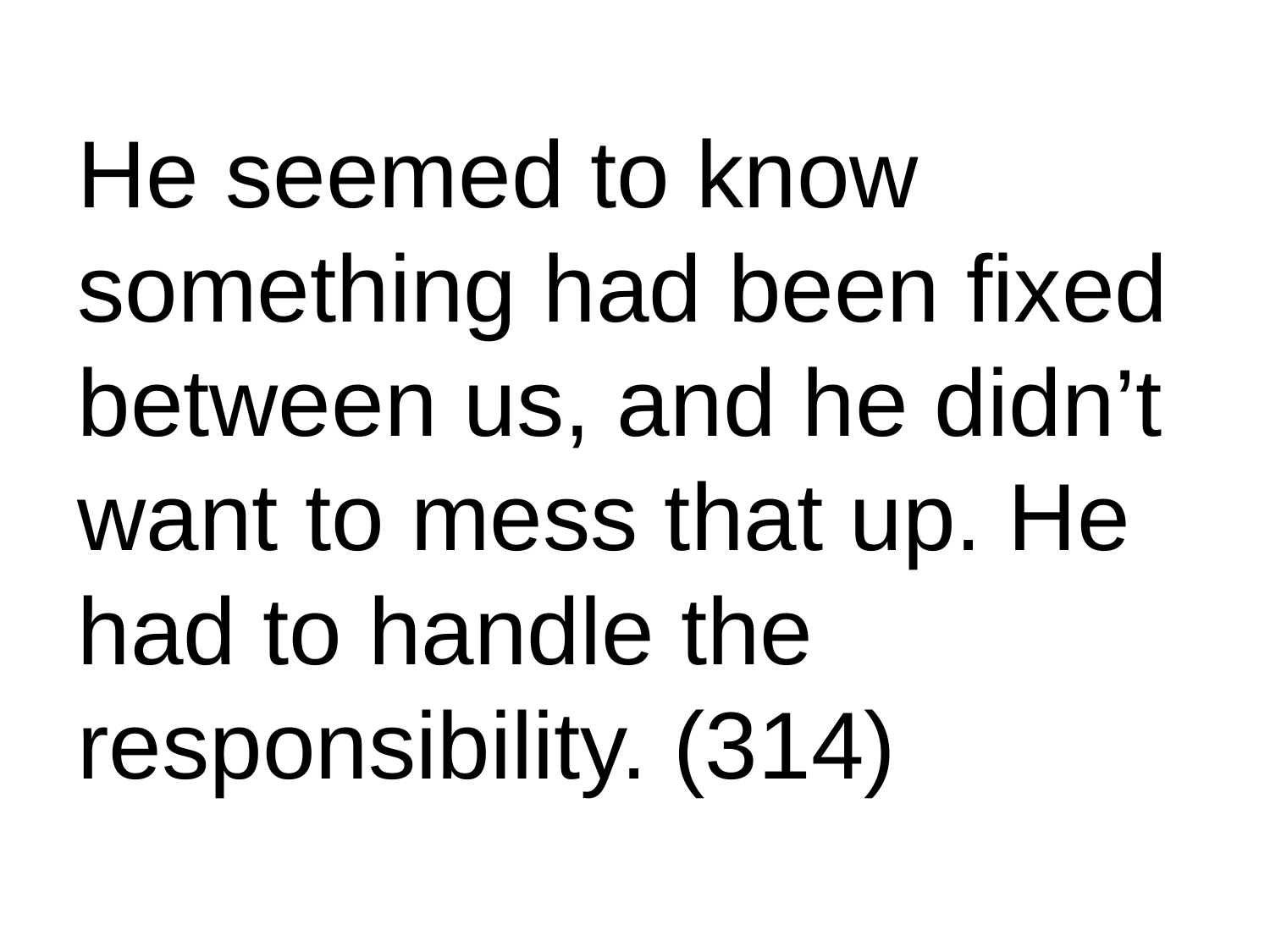

He seemed to know something had been fixed between us, and he didn’t want to mess that up. He had to handle the responsibility. (314)